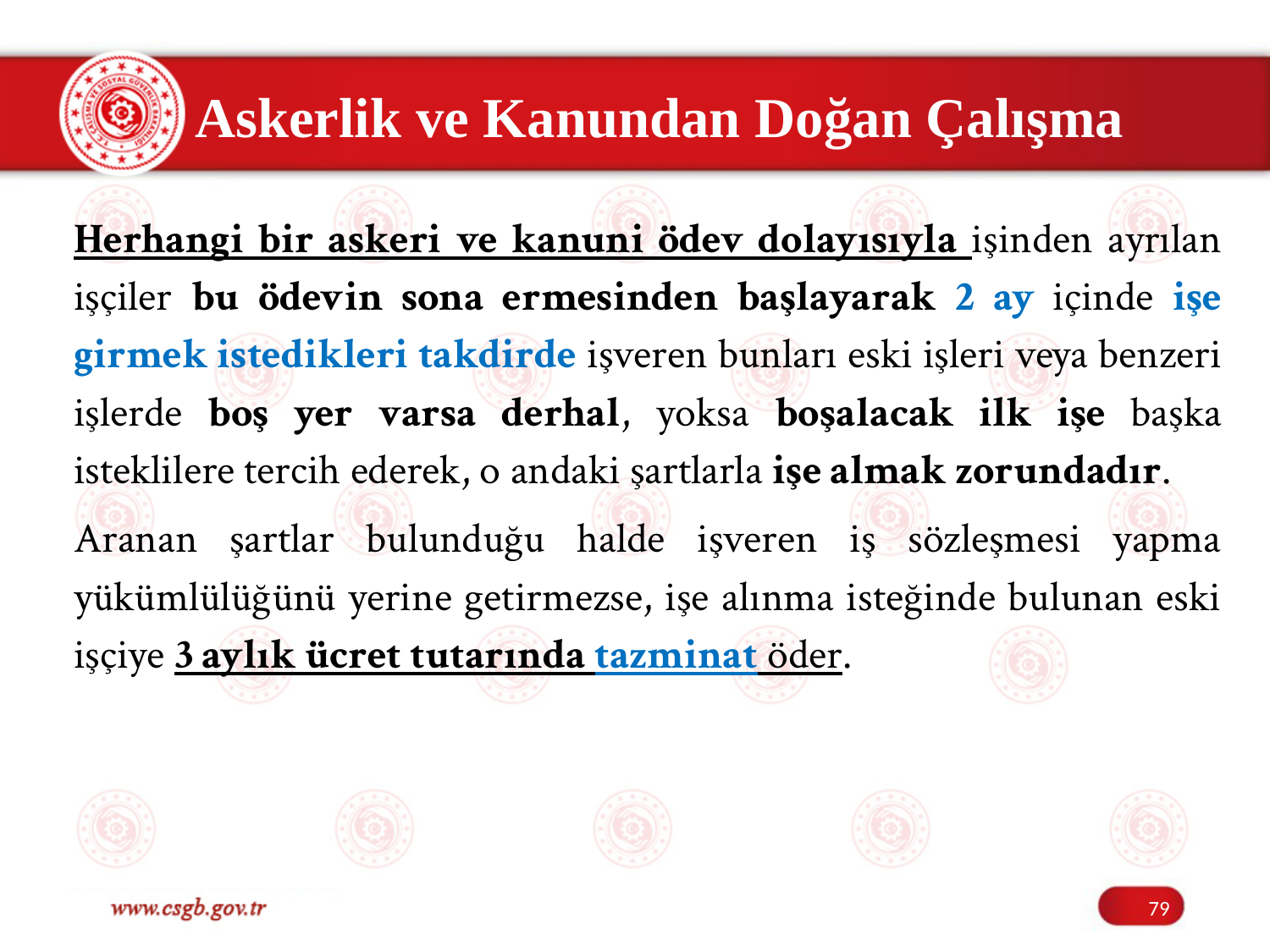

# Askerlik ve Kanundan Doğan Çalışma
Herhangi bir askeri ve kanuni ödev dolayısıyla işinden ayrılan işçiler bu ödevin sona ermesinden başlayarak 2 ay içinde işe girmek istedikleri takdirde işveren bunları eski işleri veya benzeri işlerde boş yer varsa derhal, yoksa boşalacak ilk işe başka isteklilere tercih ederek, o andaki şartlarla işe almak zorundadır.
Aranan şartlar bulunduğu halde işveren iş sözleşmesi yapma yükümlülüğünü yerine getirmezse, işe alınma isteğinde bulunan eski işçiye 3 aylık ücret tutarında tazminat öder.

79